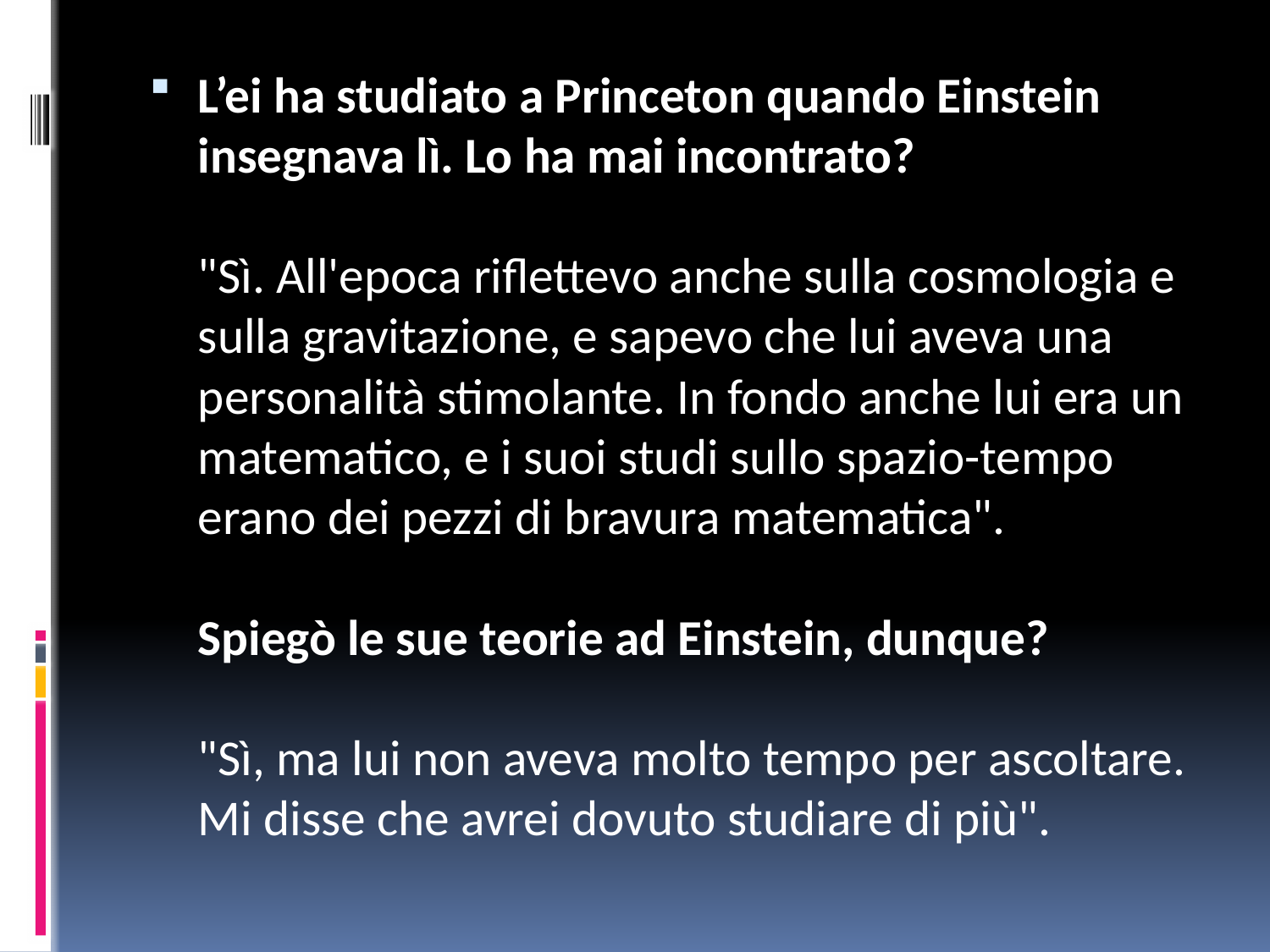

L’ei ha studiato a Princeton quando Einstein insegnava lì. Lo ha mai incontrato?
"Sì. All'epoca riflettevo anche sulla cosmologia e sulla gravitazione, e sapevo che lui aveva una personalità stimolante. In fondo anche lui era un matematico, e i suoi studi sullo spazio-tempo erano dei pezzi di bravura matematica".
Spiegò le sue teorie ad Einstein, dunque?
"Sì, ma lui non aveva molto tempo per ascoltare. Mi disse che avrei dovuto studiare di più".